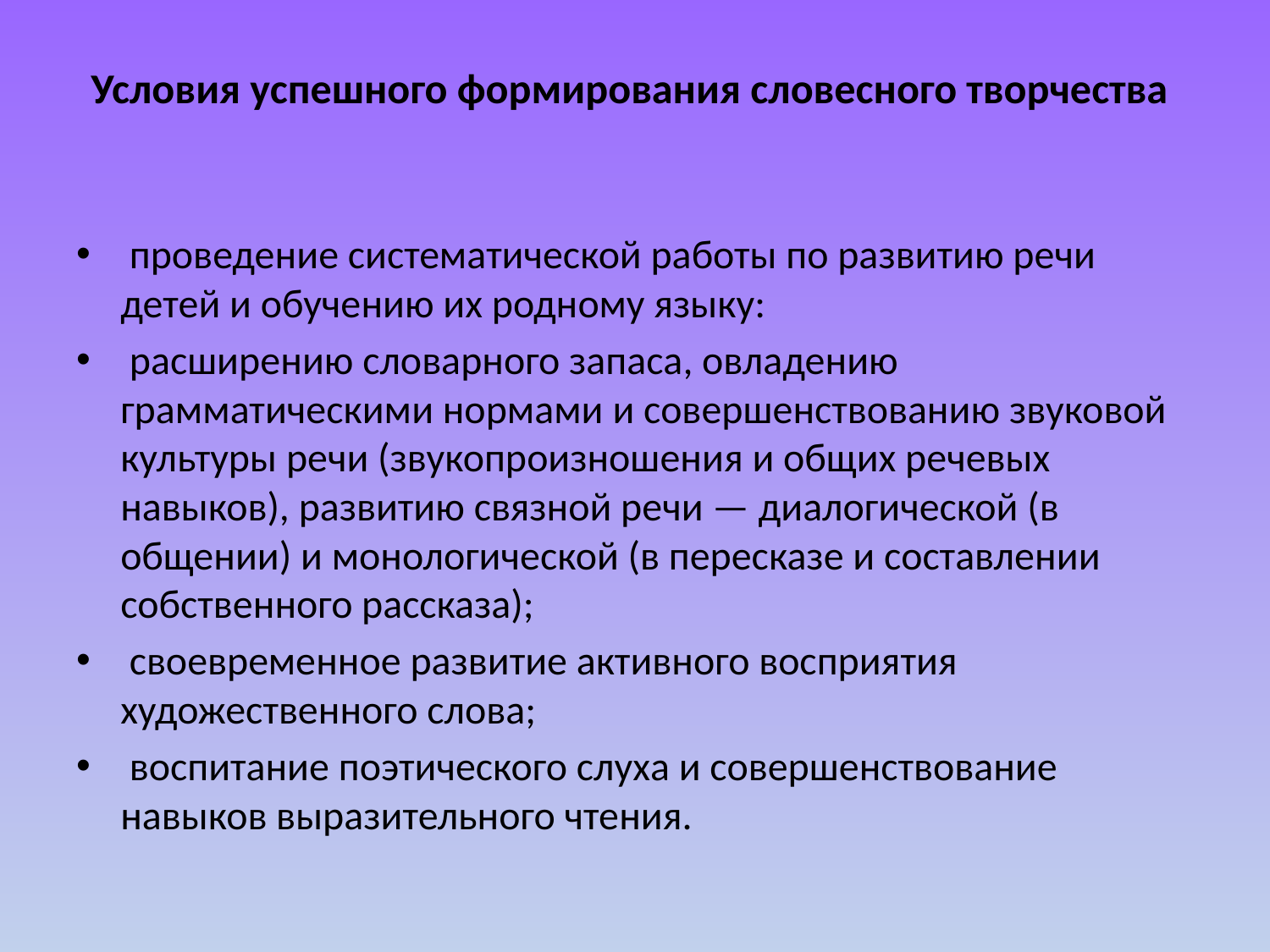

# Условия успешного формирования словесного творчества
 проведение систематической работы по развитию речи детей и обучению их родному языку:
 расширению словарного запаса, овладению грамматическими нормами и совершенствованию звуковой культуры речи (звукопроизношения и общих речевых навыков), развитию связной речи — диалогической (в общении) и монологической (в пересказе и составлении собственного рассказа);
 своевременное развитие активного восприятия художественного слова;
 воспитание поэтического слуха и совершенствование навыков выразительного чтения.